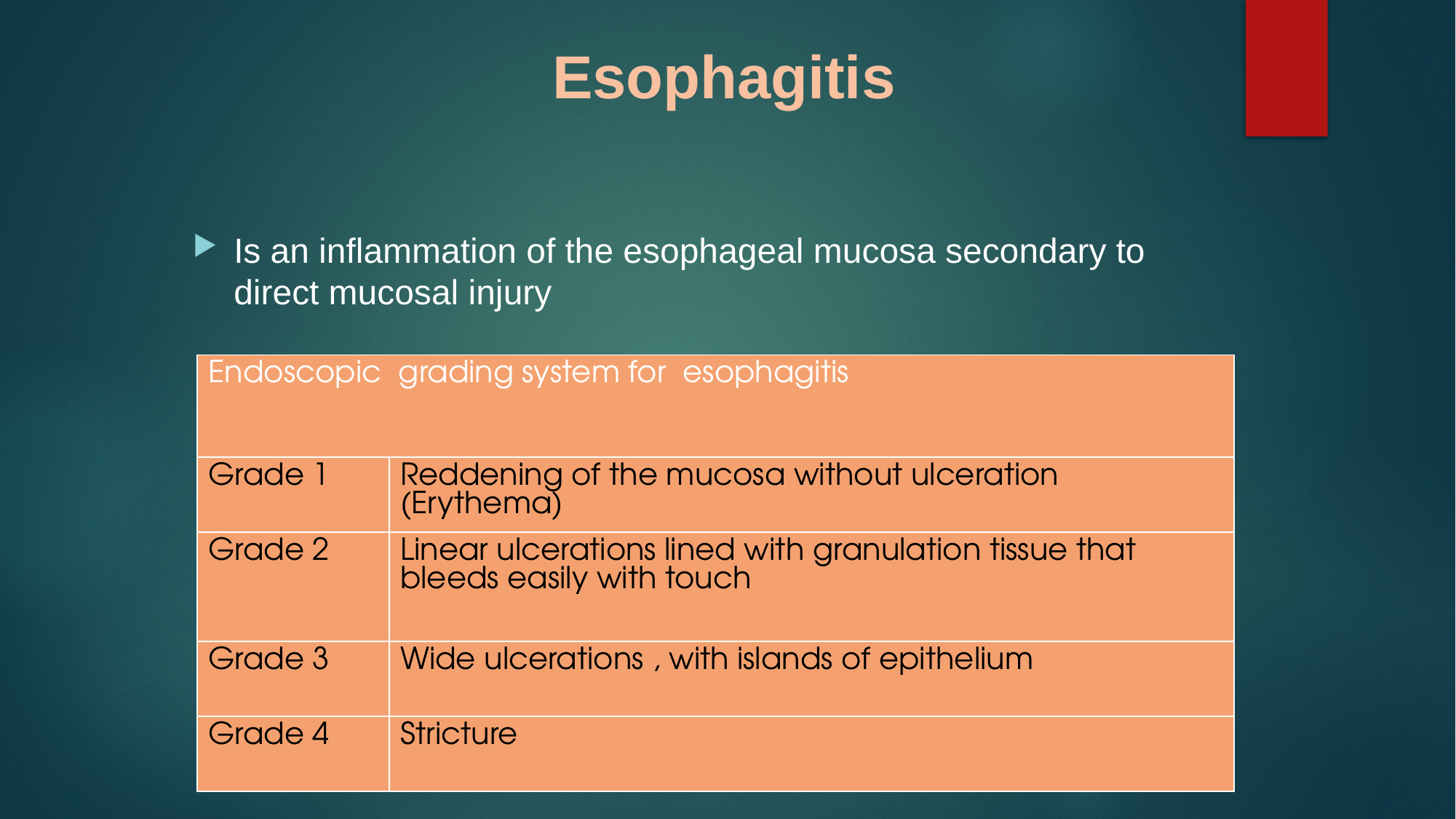

# Esophagitis

Is an inflammation of the esophageal mucosa secondary to direct mucosal injury
| Endoscopic grading system for esophagitis |  |
| --- | --- |
| Grade 1 | Reddening of the mucosa without ulceration (Erythema) |
| Grade 2 | Linear ulcerations lined with granulation tissue that bleeds easily with touch |
| Grade 3 | Wide ulcerations , with islands of epithelium |
| Grade 4 | Stricture |